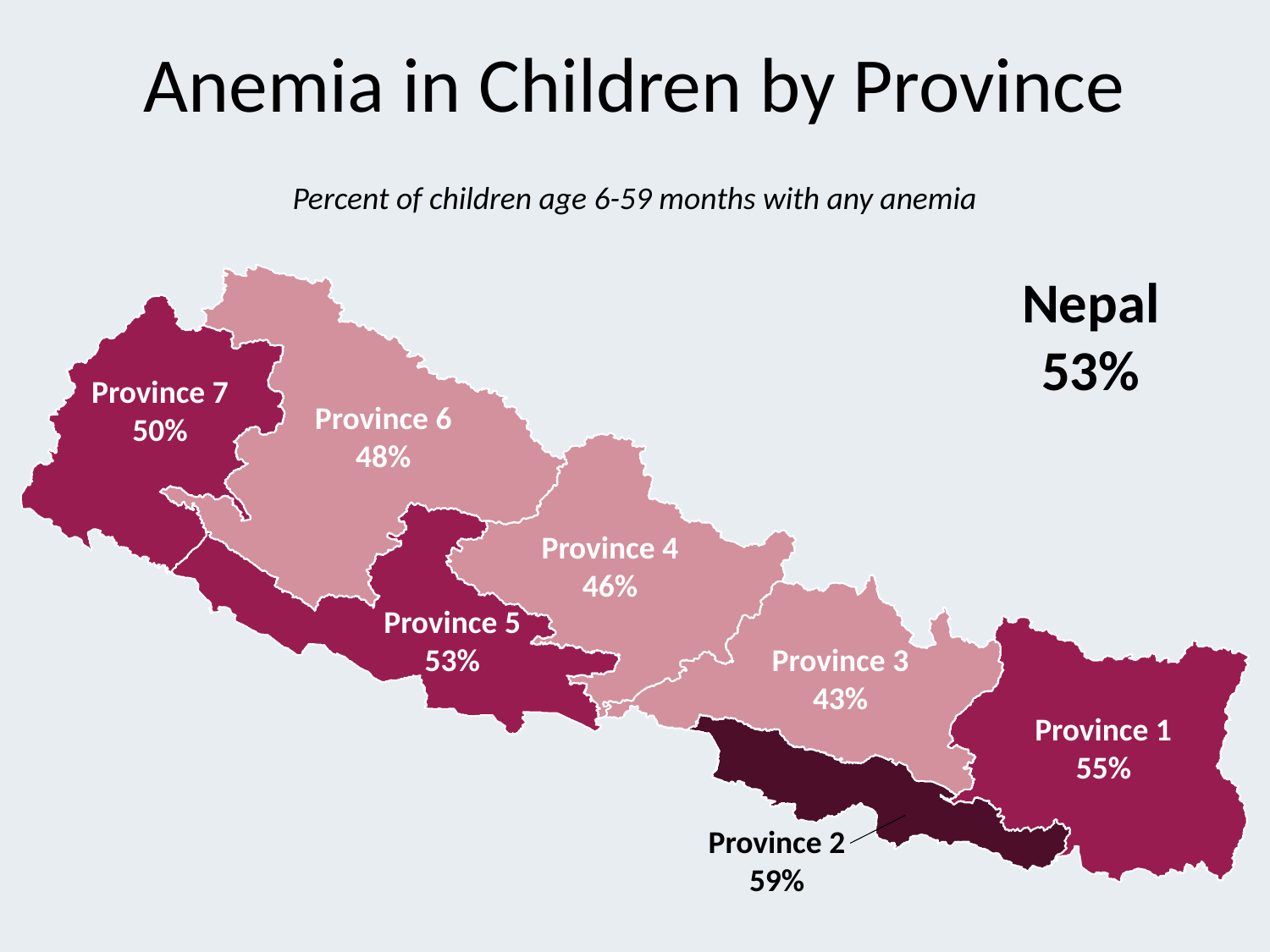

# Anemia in Children by Province
Percent of children age 6-59 months with any anemia
Nepal
53%

Province 7
50%
Province 6
48%

Province 4
46%

Province 5
53%

Province 3
43%
Province 1
55%

Province 2
59%